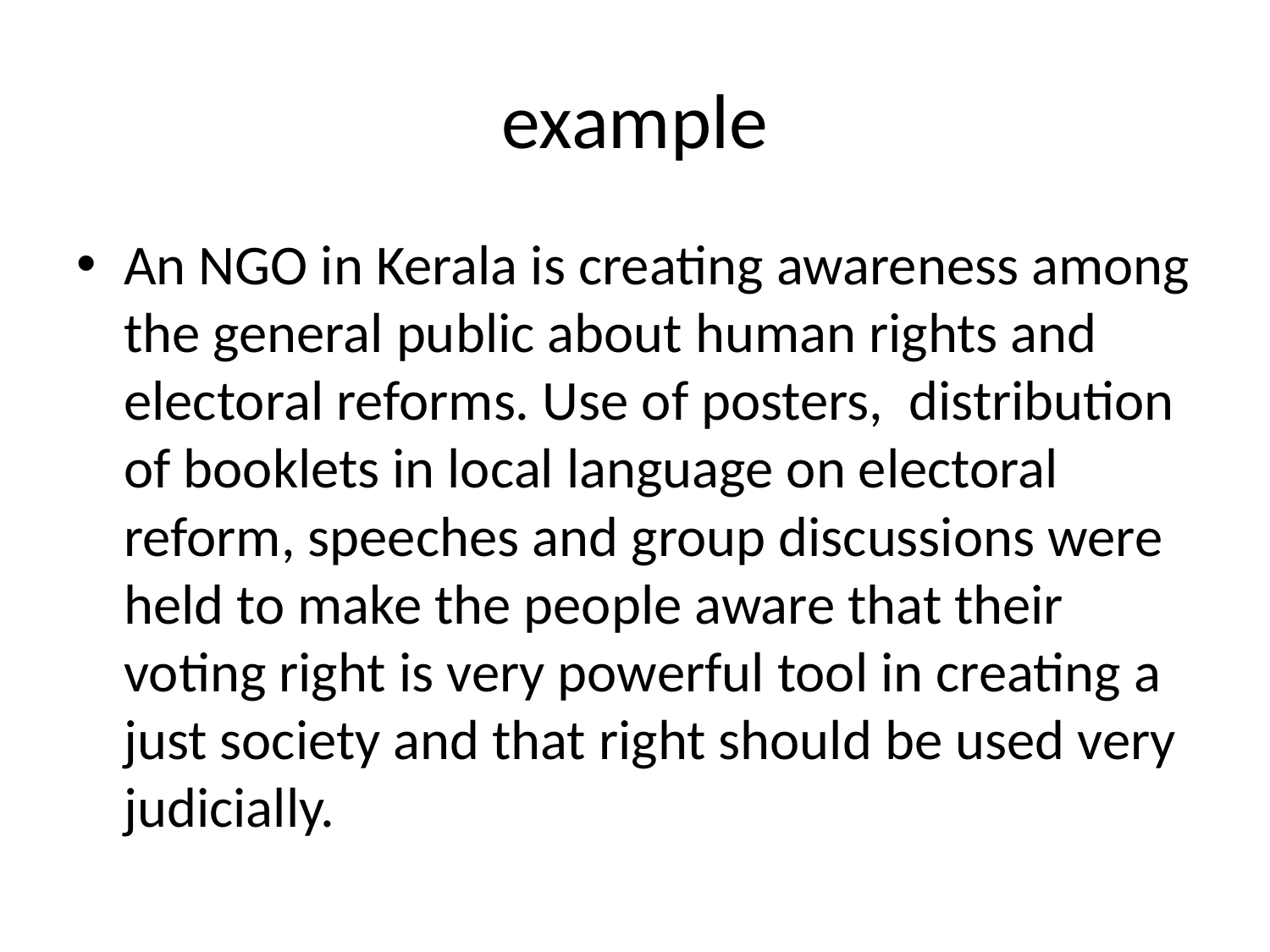

# example
An NGO in Kerala is creating awareness among the general public about human rights and electoral reforms. Use of posters,  distribution of booklets in local language on electoral reform, speeches and group discussions were held to make the people aware that their voting right is very powerful tool in creating a just society and that right should be used very judicially.